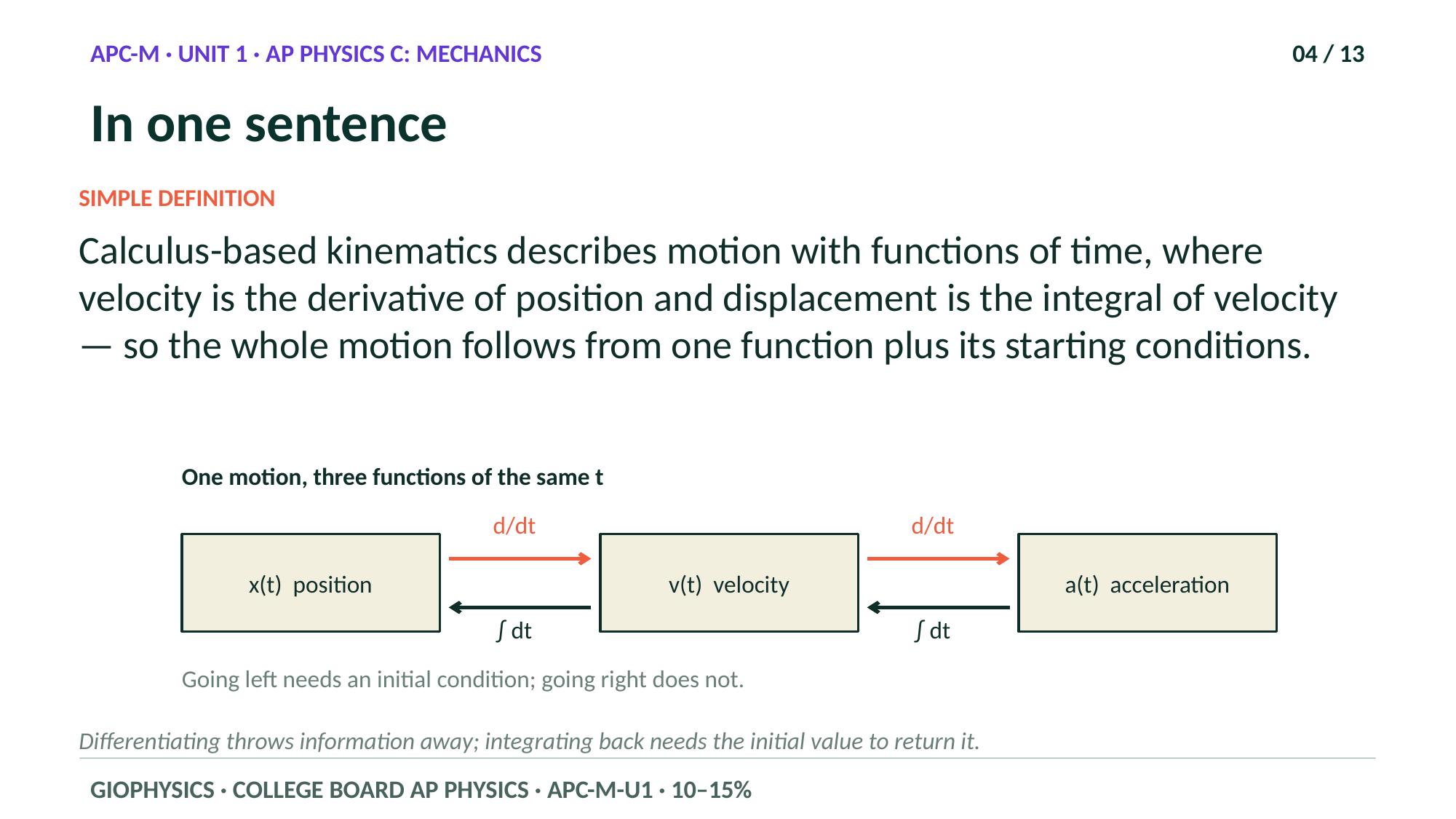

APC-M · UNIT 1 · AP PHYSICS C: MECHANICS
04 / 13
In one sentence
SIMPLE DEFINITION
Calculus-based kinematics describes motion with functions of time, where velocity is the derivative of position and displacement is the integral of velocity — so the whole motion follows from one function plus its starting conditions.
One motion, three functions of the same t
d/dt
d/dt
x(t)  position
v(t)  velocity
a(t)  acceleration
∫ dt
∫ dt
Going left needs an initial condition; going right does not.
Differentiating throws information away; integrating back needs the initial value to return it.

GIOPHYSICS · COLLEGE BOARD AP PHYSICS · APC-M-U1 · 10–15%